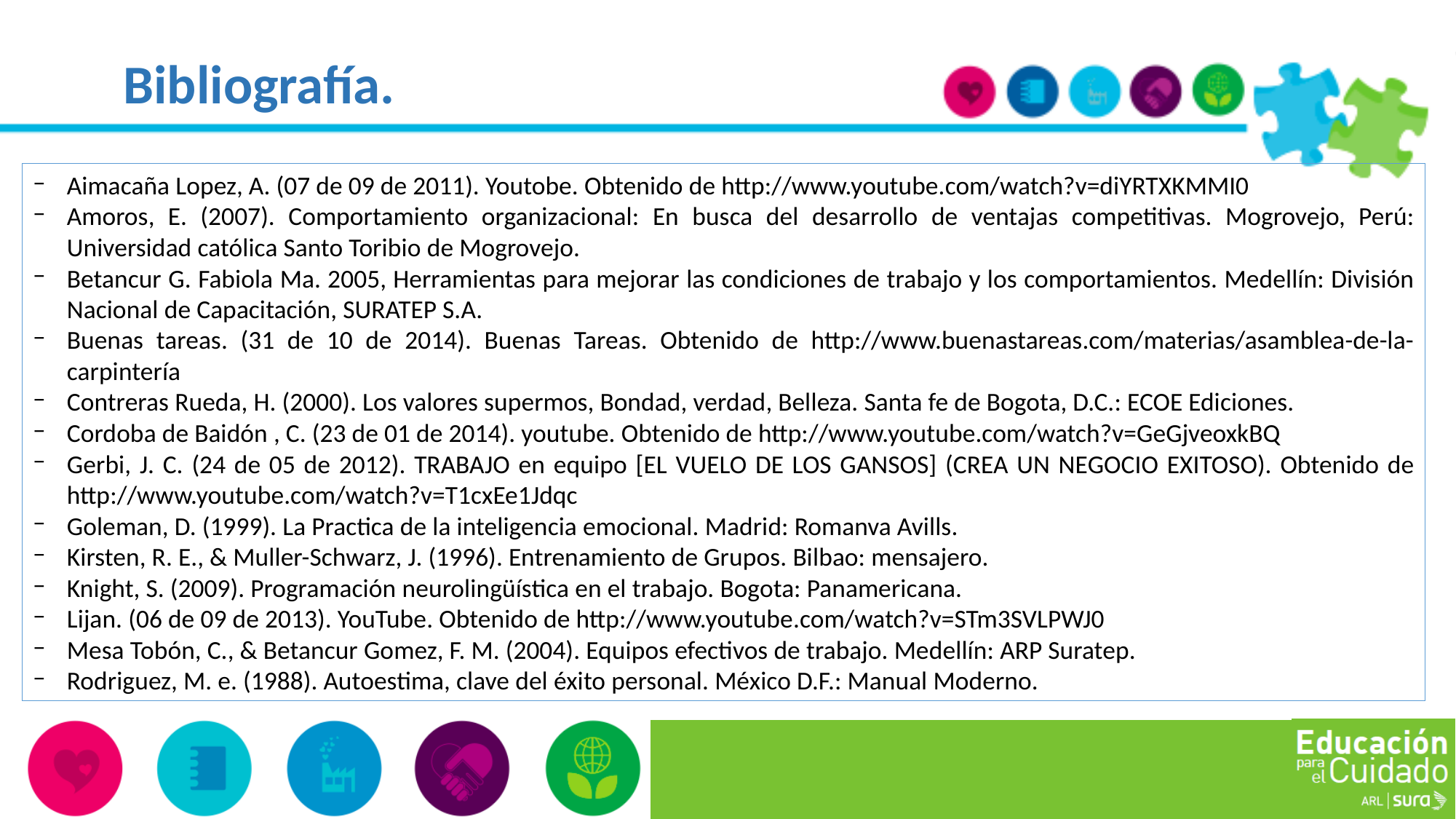

Bibliografía.

Aimacaña Lopez, A. (07 de 09 de 2011). Youtobe. Obtenido de http://www.youtube.com/watch?v=diYRTXKMMI0
Amoros, E. (2007). Comportamiento organizacional: En busca del desarrollo de ventajas competitivas. Mogrovejo, Perú: Universidad católica Santo Toribio de Mogrovejo.
Betancur G. Fabiola Ma. 2005, Herramientas para mejorar las condiciones de trabajo y los comportamientos. Medellín: División Nacional de Capacitación, SURATEP S.A.
Buenas tareas. (31 de 10 de 2014). Buenas Tareas. Obtenido de http://www.buenastareas.com/materias/asamblea-de-la-carpintería
Contreras Rueda, H. (2000). Los valores supermos, Bondad, verdad, Belleza. Santa fe de Bogota, D.C.: ECOE Ediciones.
Cordoba de Baidón , C. (23 de 01 de 2014). youtube. Obtenido de http://www.youtube.com/watch?v=GeGjveoxkBQ
Gerbi, J. C. (24 de 05 de 2012). TRABAJO en equipo [EL VUELO DE LOS GANSOS] (CREA UN NEGOCIO EXITOSO). Obtenido de http://www.youtube.com/watch?v=T1cxEe1Jdqc
Goleman, D. (1999). La Practica de la inteligencia emocional. Madrid: Romanva Avills.
Kirsten, R. E., & Muller-Schwarz, J. (1996). Entrenamiento de Grupos. Bilbao: mensajero.
Knight, S. (2009). Programación neurolingüística en el trabajo. Bogota: Panamericana.
Lijan. (06 de 09 de 2013). YouTube. Obtenido de http://www.youtube.com/watch?v=STm3SVLPWJ0
Mesa Tobón, C., & Betancur Gomez, F. M. (2004). Equipos efectivos de trabajo. Medellín: ARP Suratep.
Rodriguez, M. e. (1988). Autoestima, clave del éxito personal. México D.F.: Manual Moderno.